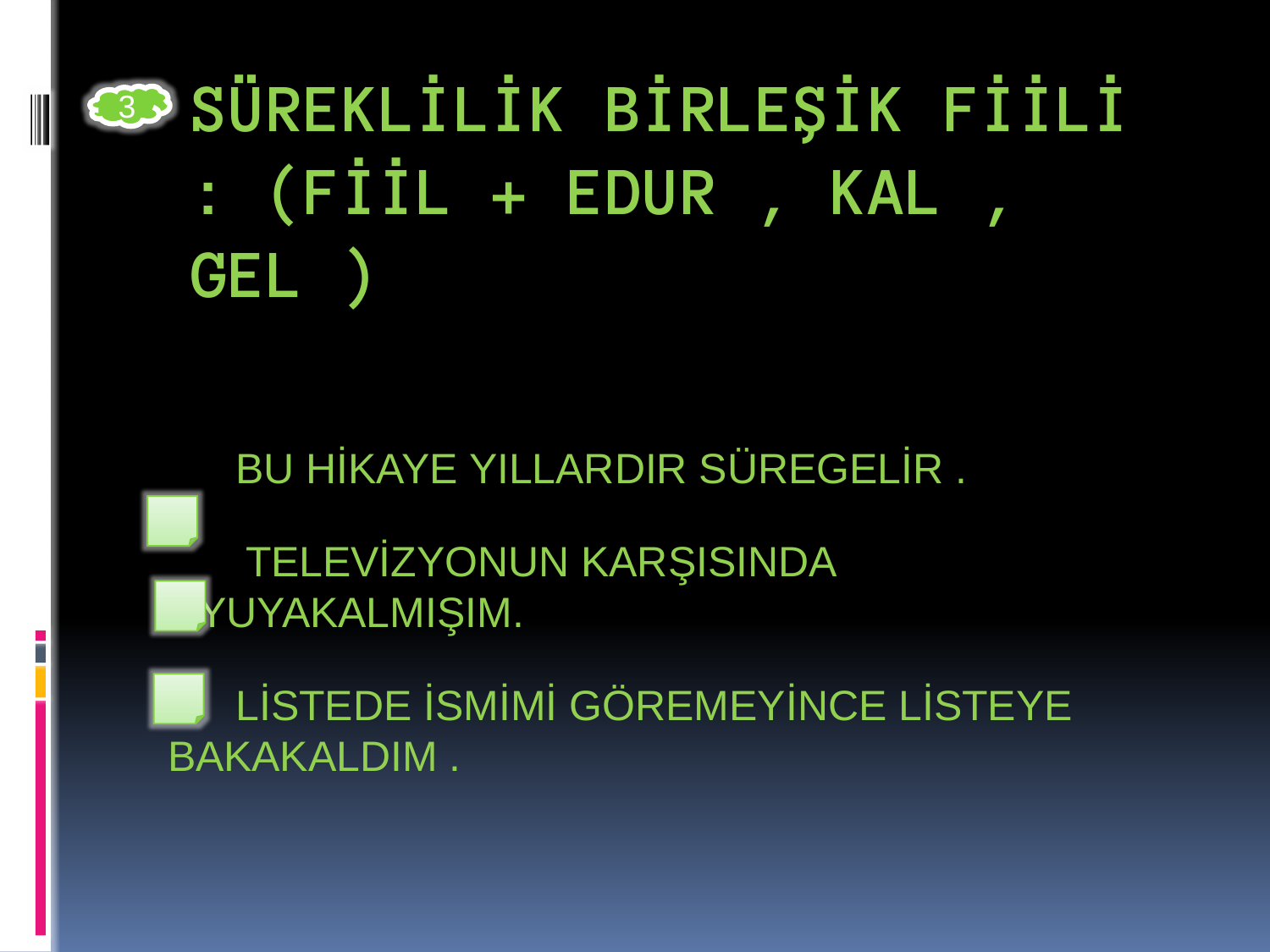

# SÜREKLİLİK BİRLEŞİK FİİLİ : (FİİL + EDUR , KAL , GEL )
3
       BU HİKAYE YILLARDIR SÜREGELİR .

        TELEVİZYONUN KARŞISINDA UYUYAKALMIŞIM.

       LİSTEDE İSMİMİ GÖREMEYİNCE LİSTEYE BAKAKALDIM .